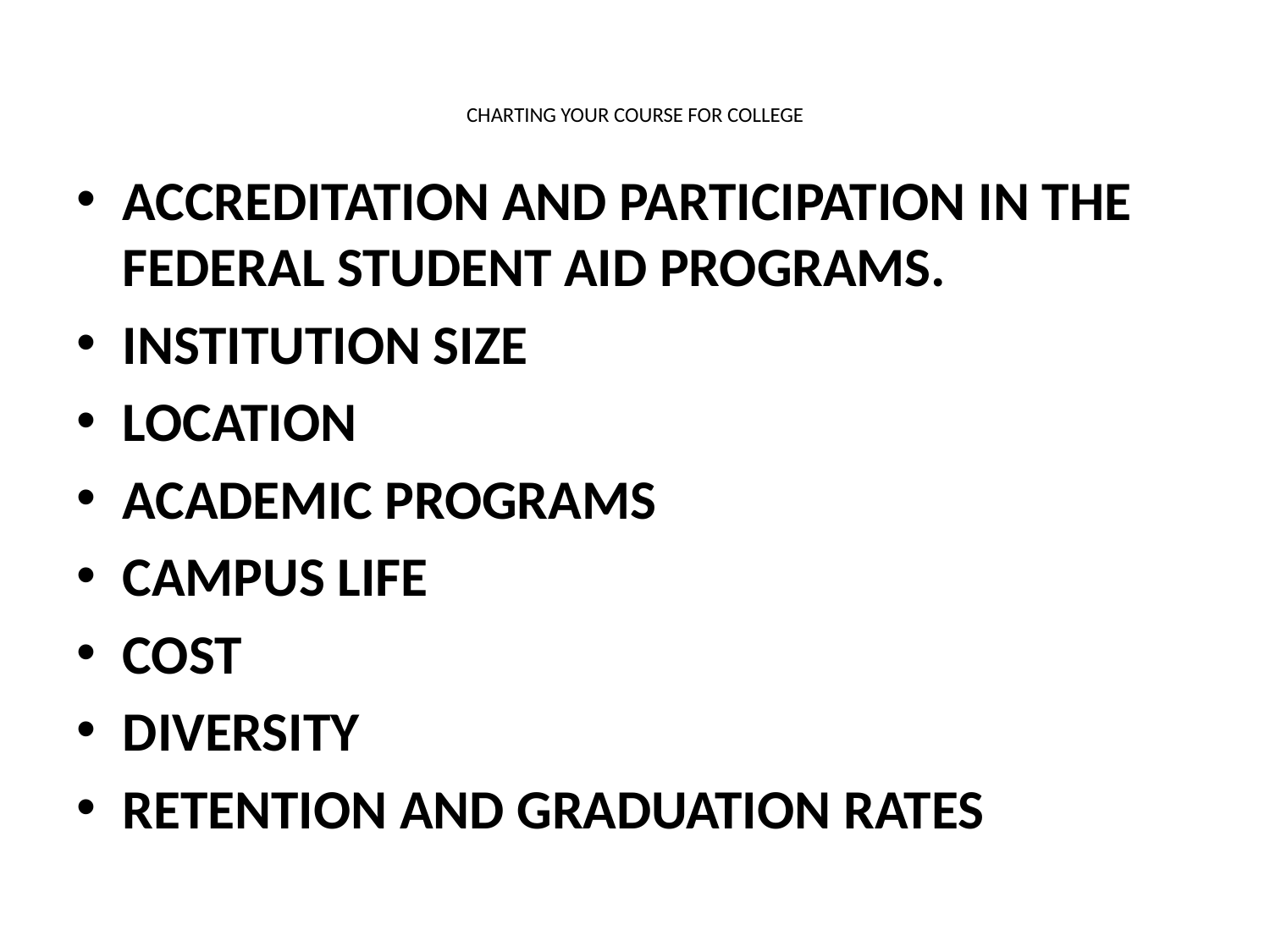

# CHARTING YOUR COURSE FOR COLLEGE
ACCREDITATION AND PARTICIPATION IN THE FEDERAL STUDENT AID PROGRAMS.
INSTITUTION SIZE
LOCATION
ACADEMIC PROGRAMS
CAMPUS LIFE
COST
DIVERSITY
RETENTION AND GRADUATION RATES